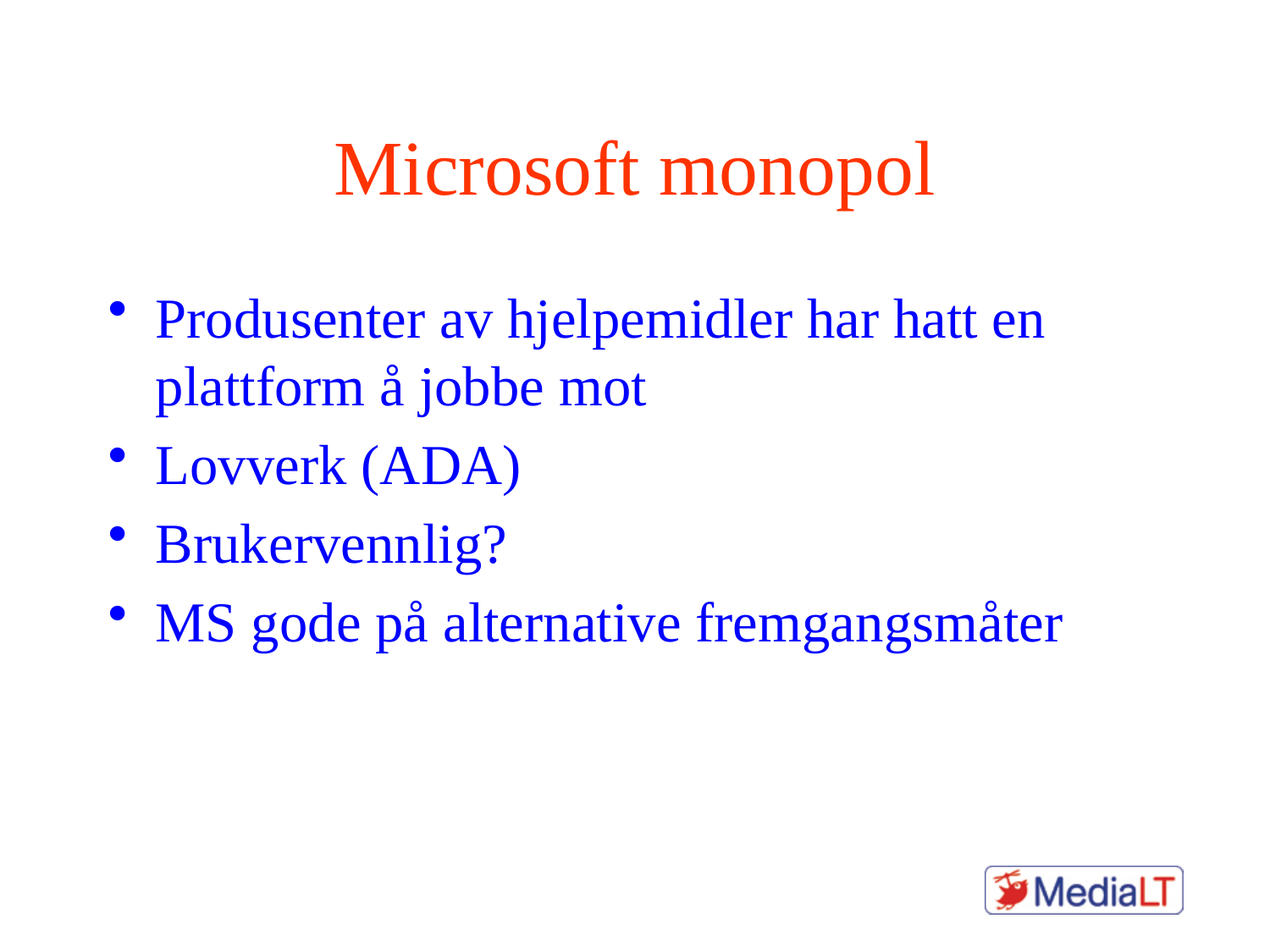

# Microsoft monopol
Produsenter av hjelpemidler har hatt en plattform å jobbe mot
Lovverk (ADA)
Brukervennlig?
MS gode på alternative fremgangsmåter